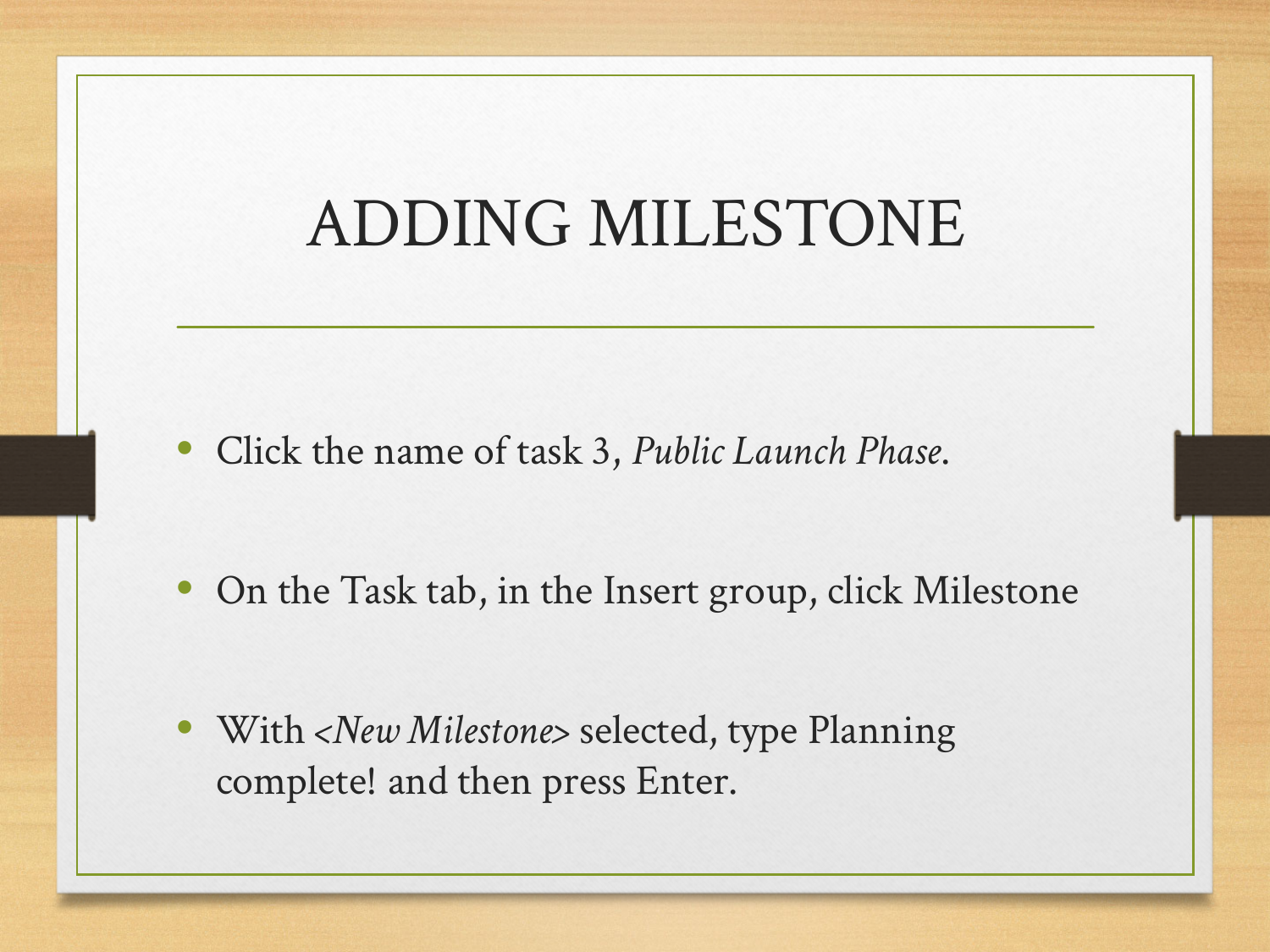

# ADDING MILESTONE

Click the name of task 3, Public Launch Phase.

On the Task tab, in the Insert group, click Milestone

With <New Milestone> selected, type Planning complete! and then press Enter.